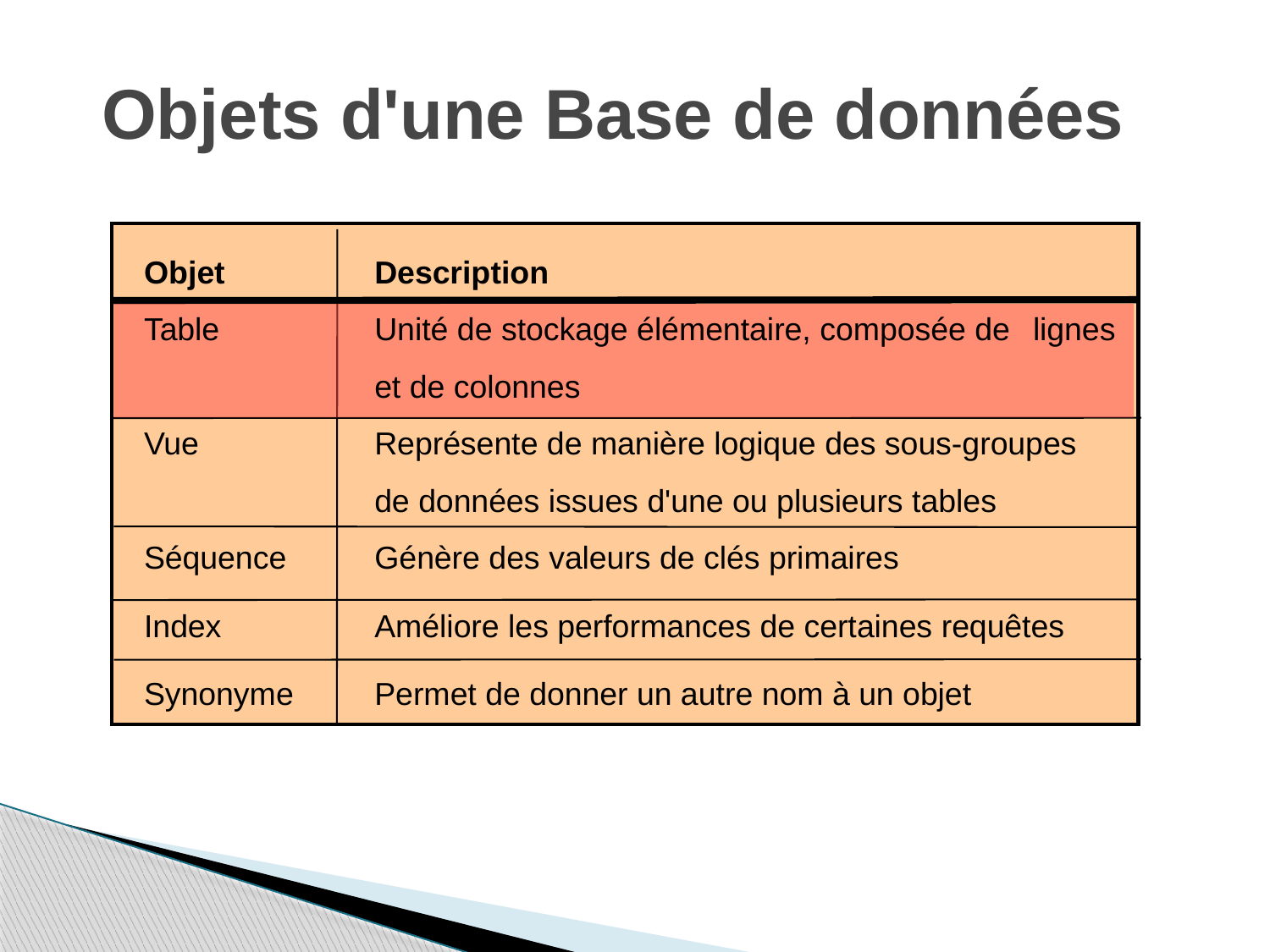

# Objets d'une Base de données

Objet	Description
Table	Unité de stockage élémentaire, composée de 	lignes                 	et de colonnes
Vue 	Représente de manière logique des sous-groupes 	de données issues d'une ou plusieurs tables
Séquence 	Génère des valeurs de clés primaires
Index	Améliore les performances de certaines requêtes
Synonyme	Permet de donner un autre nom à un objet